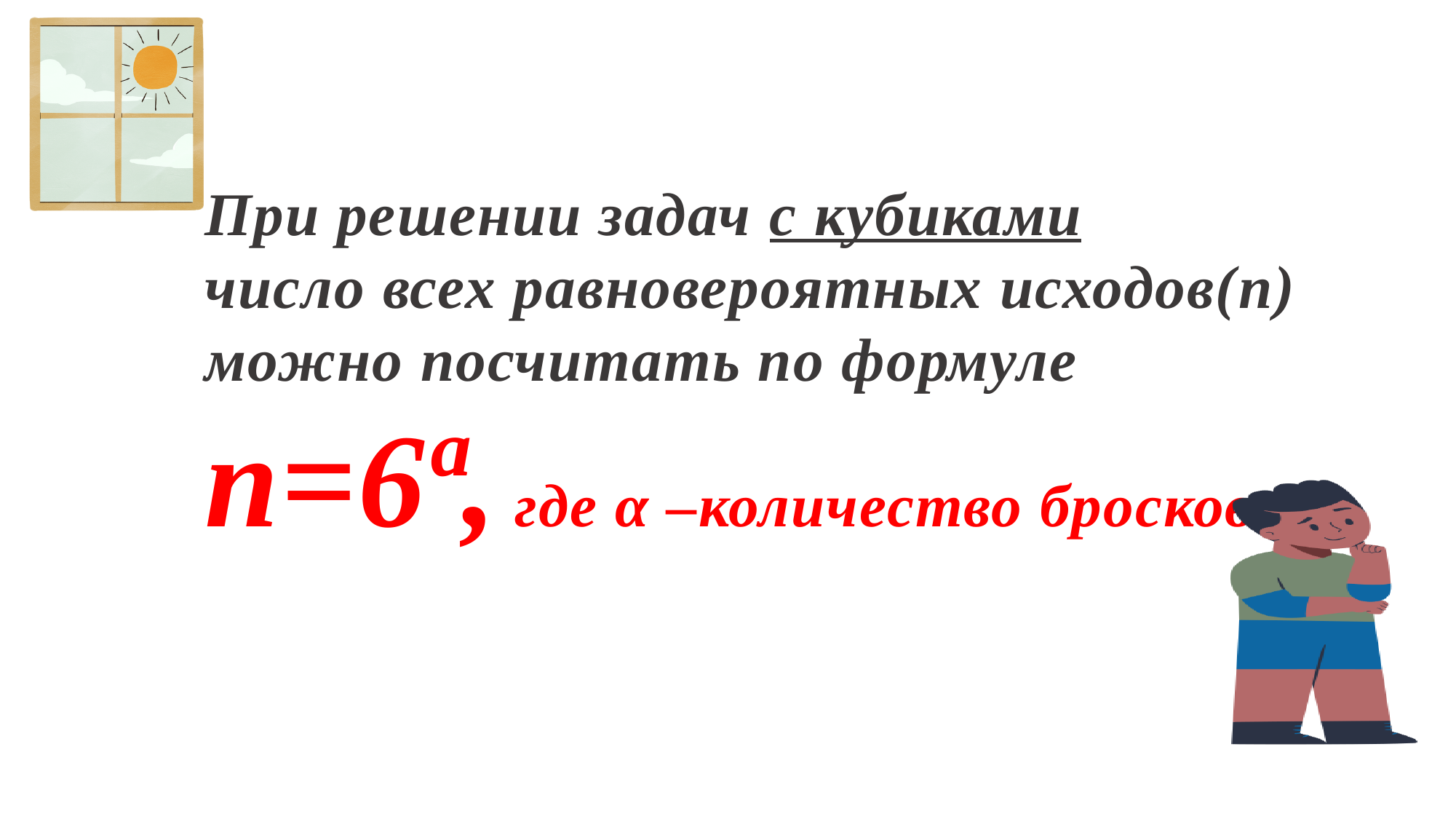

При решении задач с кубиками
число всех равновероятных исходов(n) можно посчитать по формуле
п=6ª, где α –количество бросков.